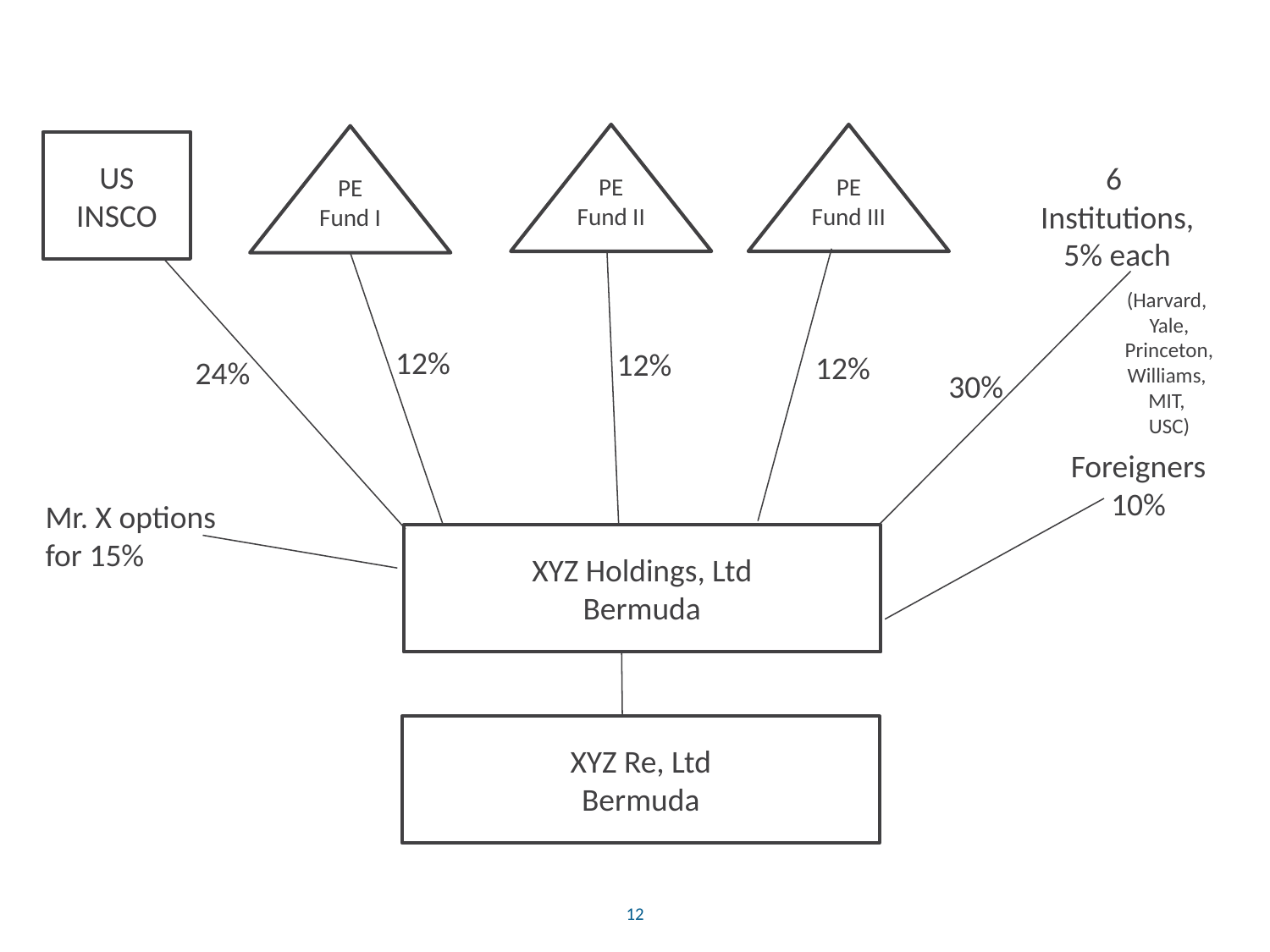

PE Fund II
PE Fund III
PE Fund I
US
INSCO
6
Institutions, 5% each
(Harvard,
Yale,
Princeton, Williams,
MIT,
USC)
12%
12%
12%
24%
30%
Foreigners 10%
Mr. X options for 15%
XYZ Holdings, Ltd
Bermuda
XYZ Re, Ltd
Bermuda
12